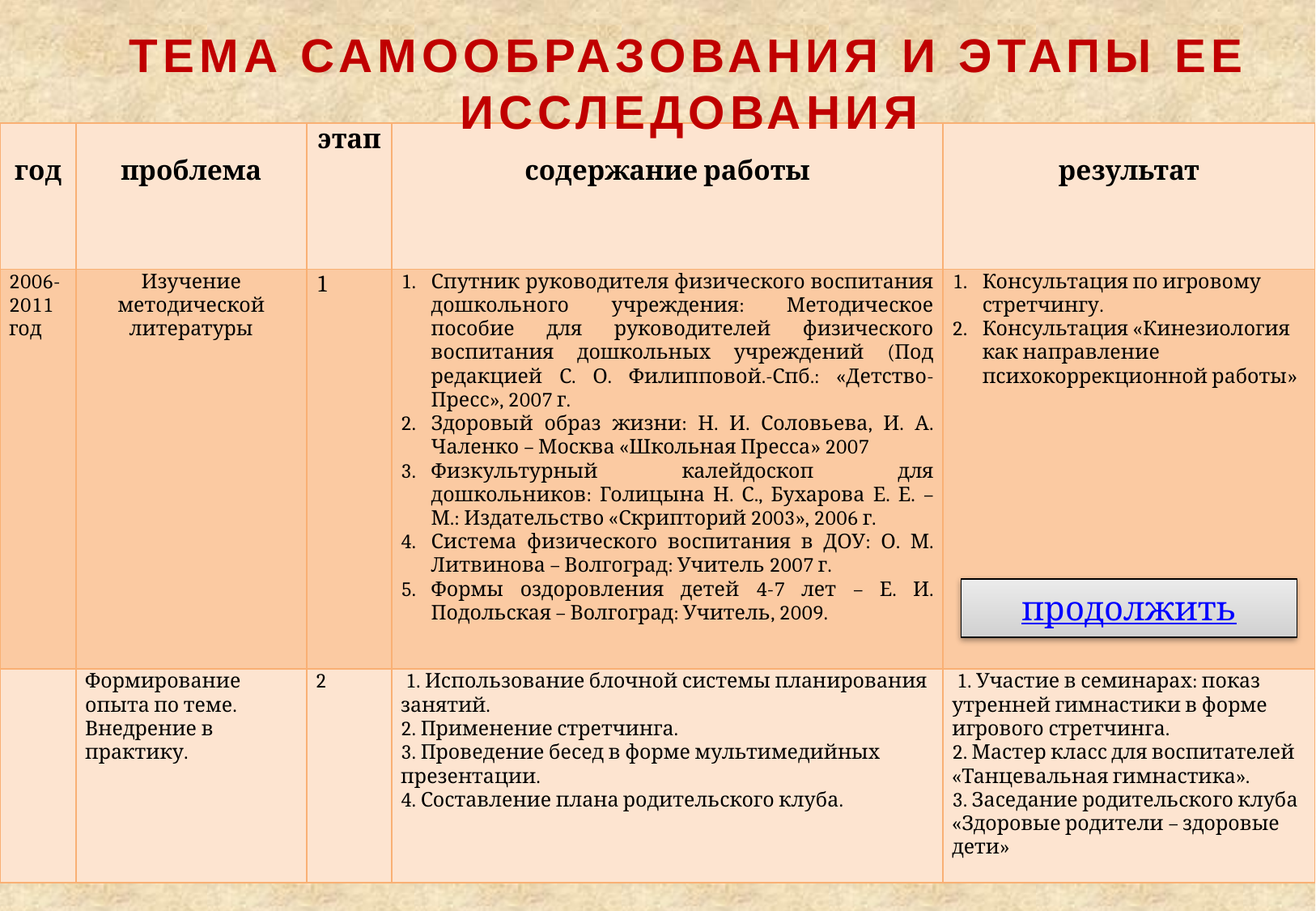

Тема самообразования и этапы ее исследования
| год | проблема | этап | содержание работы | результат |
| --- | --- | --- | --- | --- |
| 2006-2011 год | Изучение методической литературы | 1 | Спутник руководителя физического воспитания дошкольного учреждения: Методическое пособие для руководителей физического воспитания дошкольных учреждений (Под редакцией С. О. Филипповой.-Спб.: «Детство-Пресс», 2007 г. Здоровый образ жизни: Н. И. Соловьева, И. А. Чаленко – Москва «Школьная Пресса» 2007 Физкультурный калейдоскоп для дошкольников: Голицына Н. С., Бухарова Е. Е. – М.: Издательство «Скрипторий 2003», 2006 г. Система физического воспитания в ДОУ: О. М. Литвинова – Волгоград: Учитель 2007 г. Формы оздоровления детей 4-7 лет – Е. И. Подольская – Волгоград: Учитель, 2009. | Консультация по игровому стретчингу. Консультация «Кинезиология как направление психокоррекционной работы» |
|  | Формирование опыта по теме. Внедрение в практику. | 2 | 1. Использование блочной системы планирования занятий. 2. Применение стретчинга. 3. Проведение бесед в форме мультимедийных презентации. 4. Составление плана родительского клуба. | 1. Участие в семинарах: показ утренней гимнастики в форме игрового стретчинга. 2. Мастер класс для воспитателей «Танцевальная гимнастика». 3. Заседание родительского клуба «Здоровые родители – здоровые дети» |
продолжить